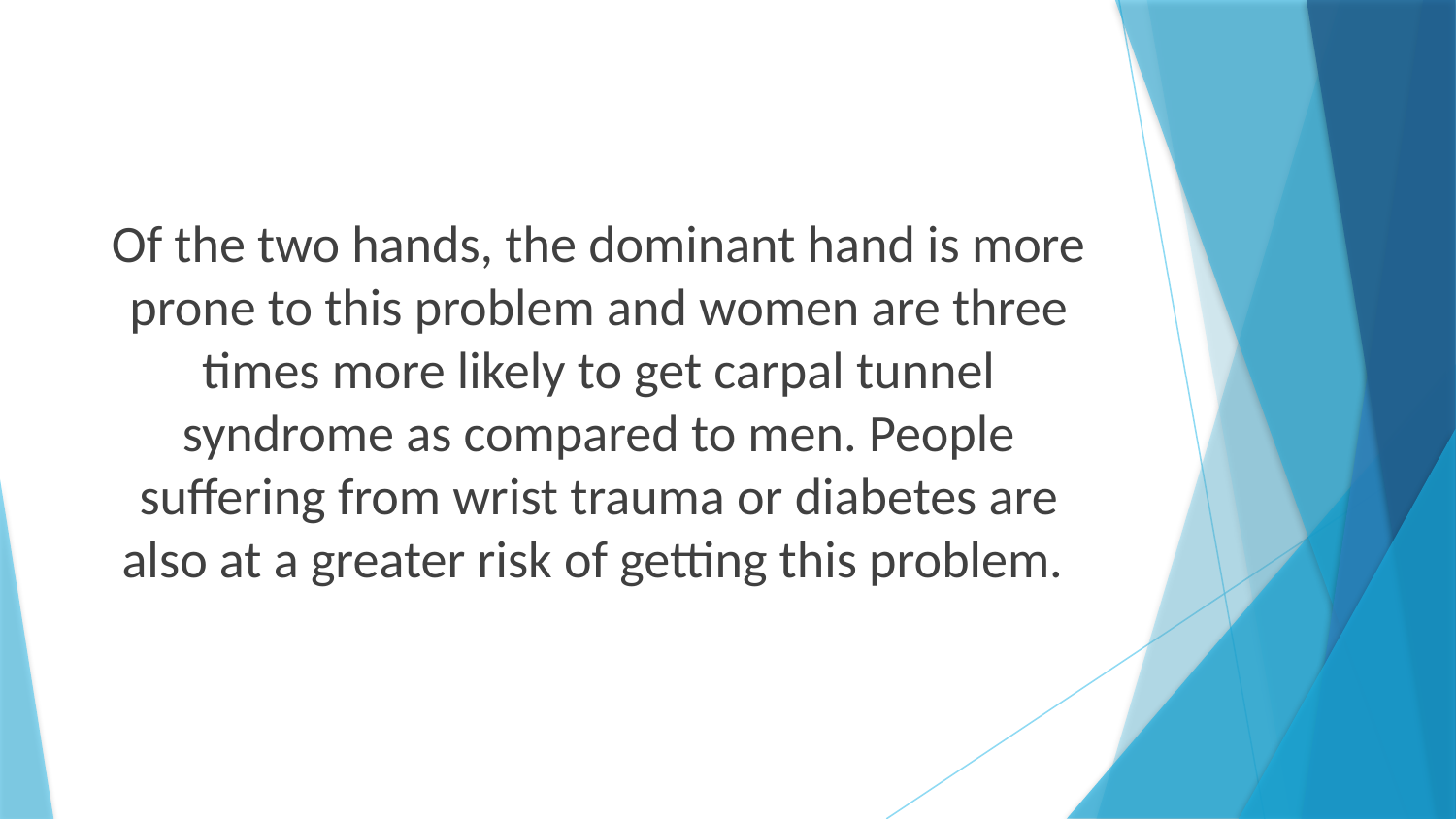

Of the two hands, the dominant hand is more prone to this problem and women are three times more likely to get carpal tunnel syndrome as compared to men. People suffering from wrist trauma or diabetes are also at a greater risk of getting this problem.